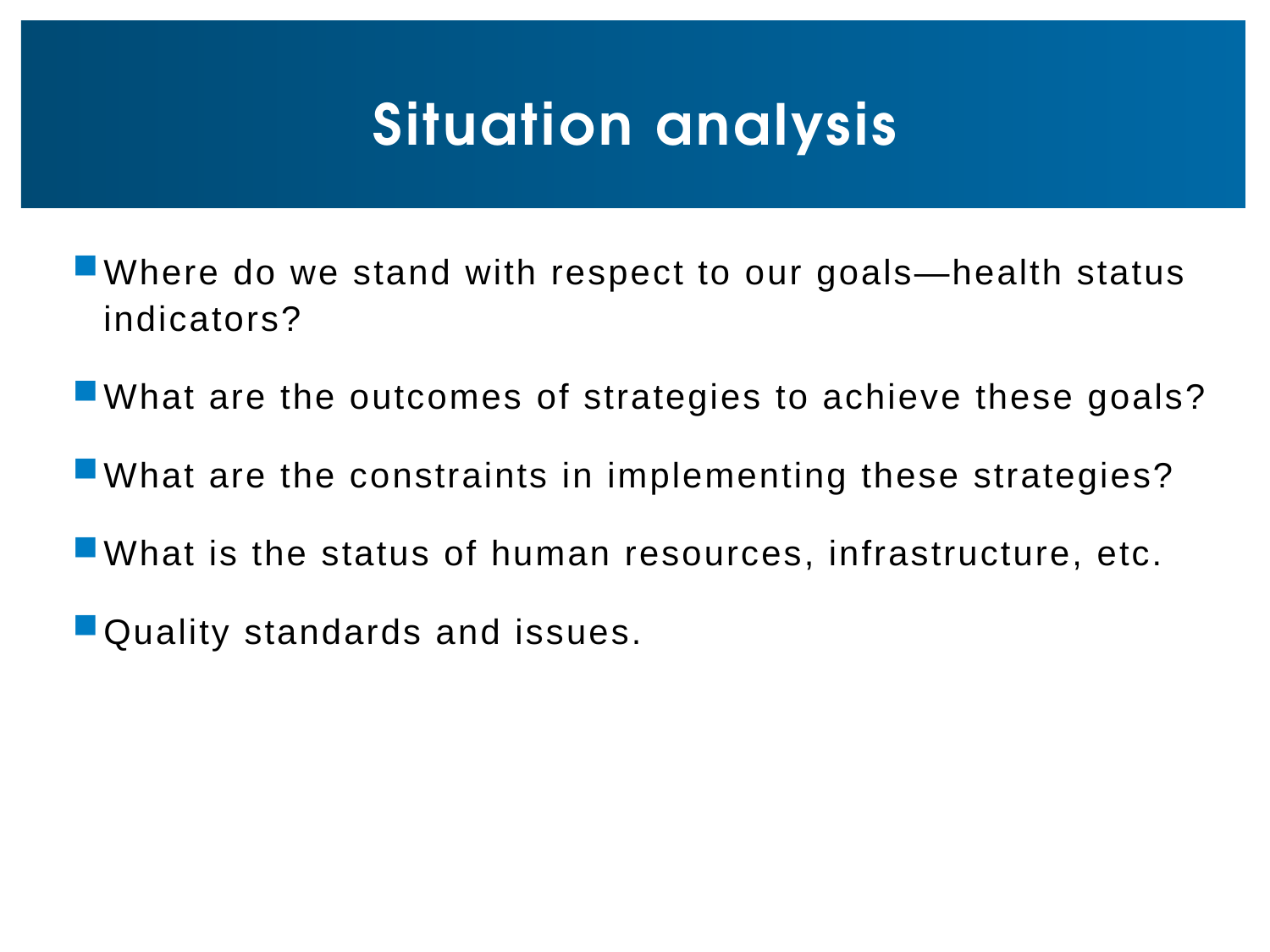

# Situation analysis
Where do we stand with respect to our goals—health status indicators?
What are the outcomes of strategies to achieve these goals?
What are the constraints in implementing these strategies?
What is the status of human resources, infrastructure, etc.
Quality standards and issues.